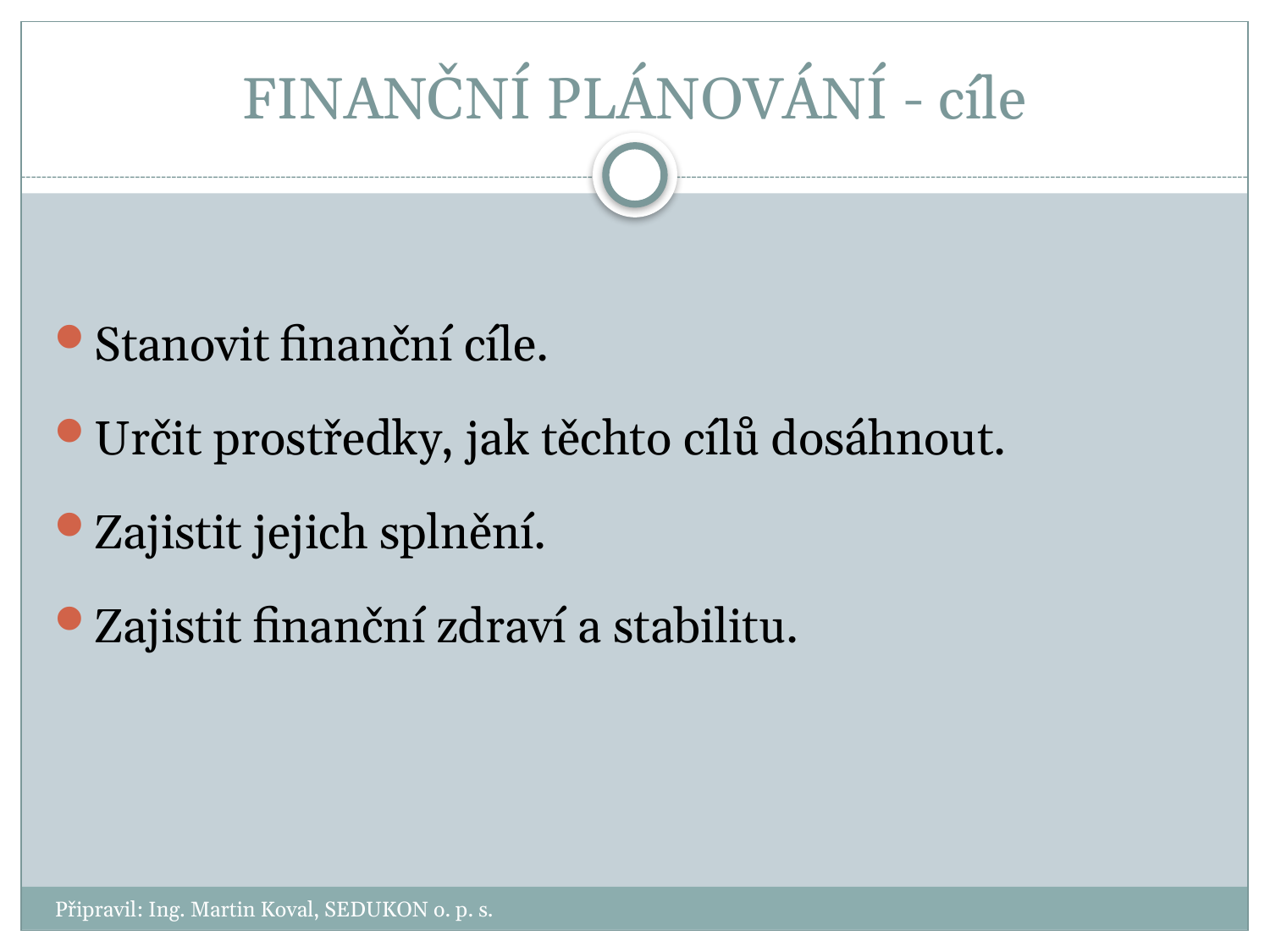

# FINANČNÍ PLÁNOVÁNÍ - cíle
Stanovit finanční cíle.

Určit prostředky, jak těchto cílů dosáhnout.

Zajistit jejich splnění.

Zajistit finanční zdraví a stabilitu.
Připravil: Ing. Martin Koval, SEDUKON o. p. s.